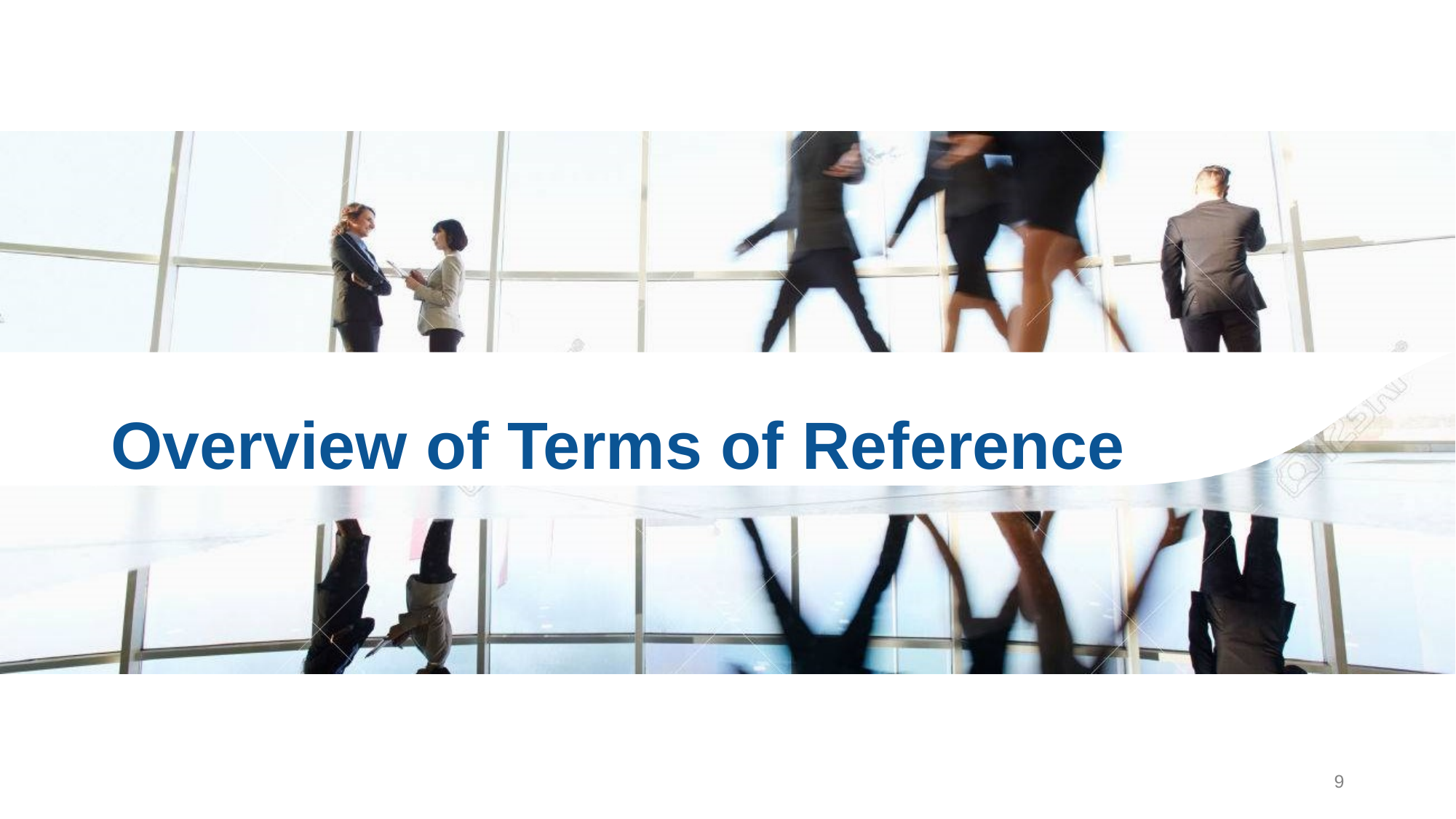

# Overview of Terms of Reference
9